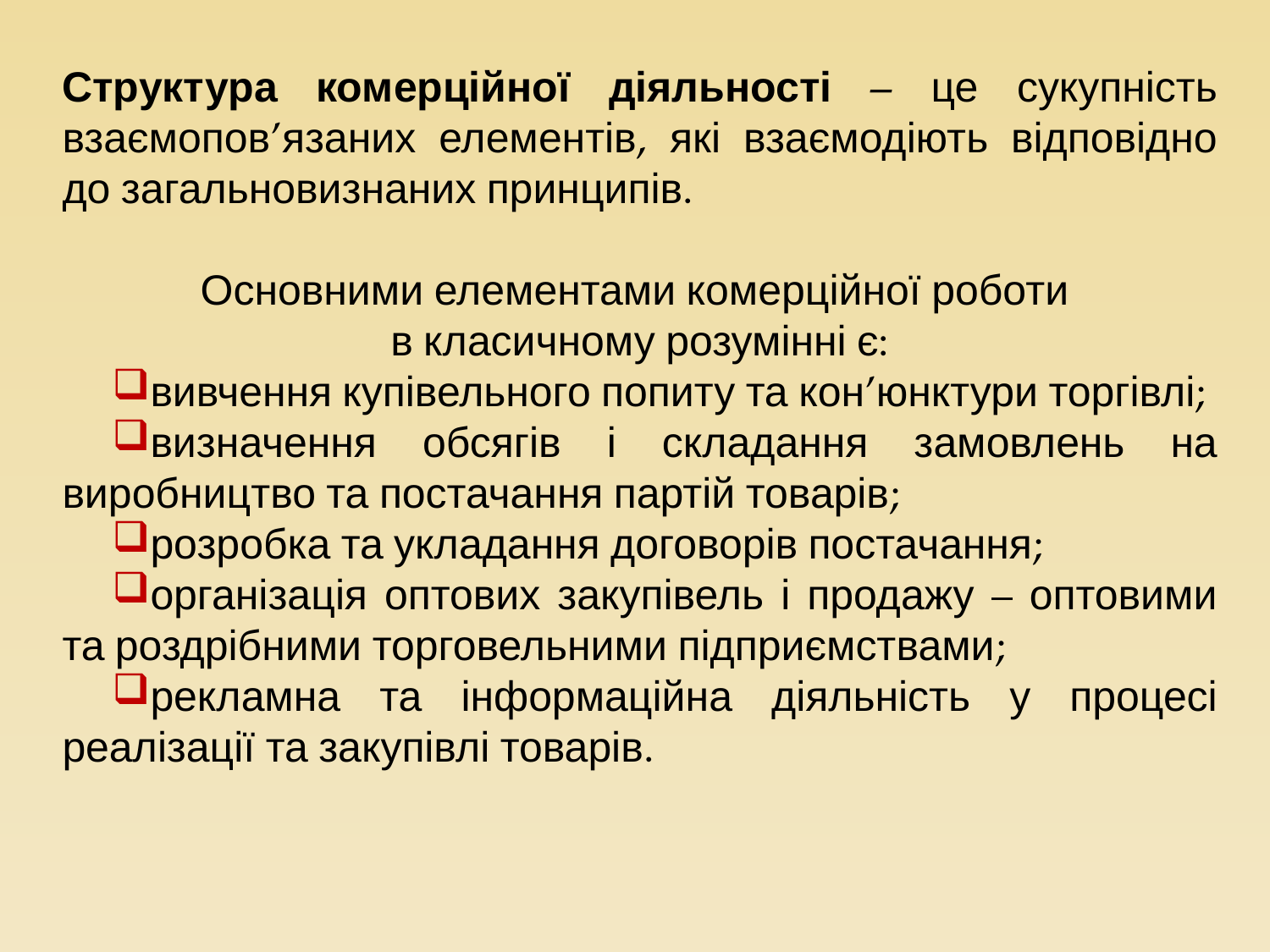

Структура комерційної діяльності – це сукупність взаємопов’язаних елементів, які взаємодіють відповідно до загальновизнаних принципів.

Основними елементами комерційної роботи
в класичному розумінні є:
вивчення купівельного попиту та кон’юнктури торгівлі;
визначення обсягів і складання замовлень на виробництво та постачання партій товарів;
розробка та укладання договорів постачання;
організація оптових закупівель і продажу – оптовими та роздрібними торговельними підприємствами;
рекламна та інформаційна діяльність у процесі реалізації та закупівлі товарів.